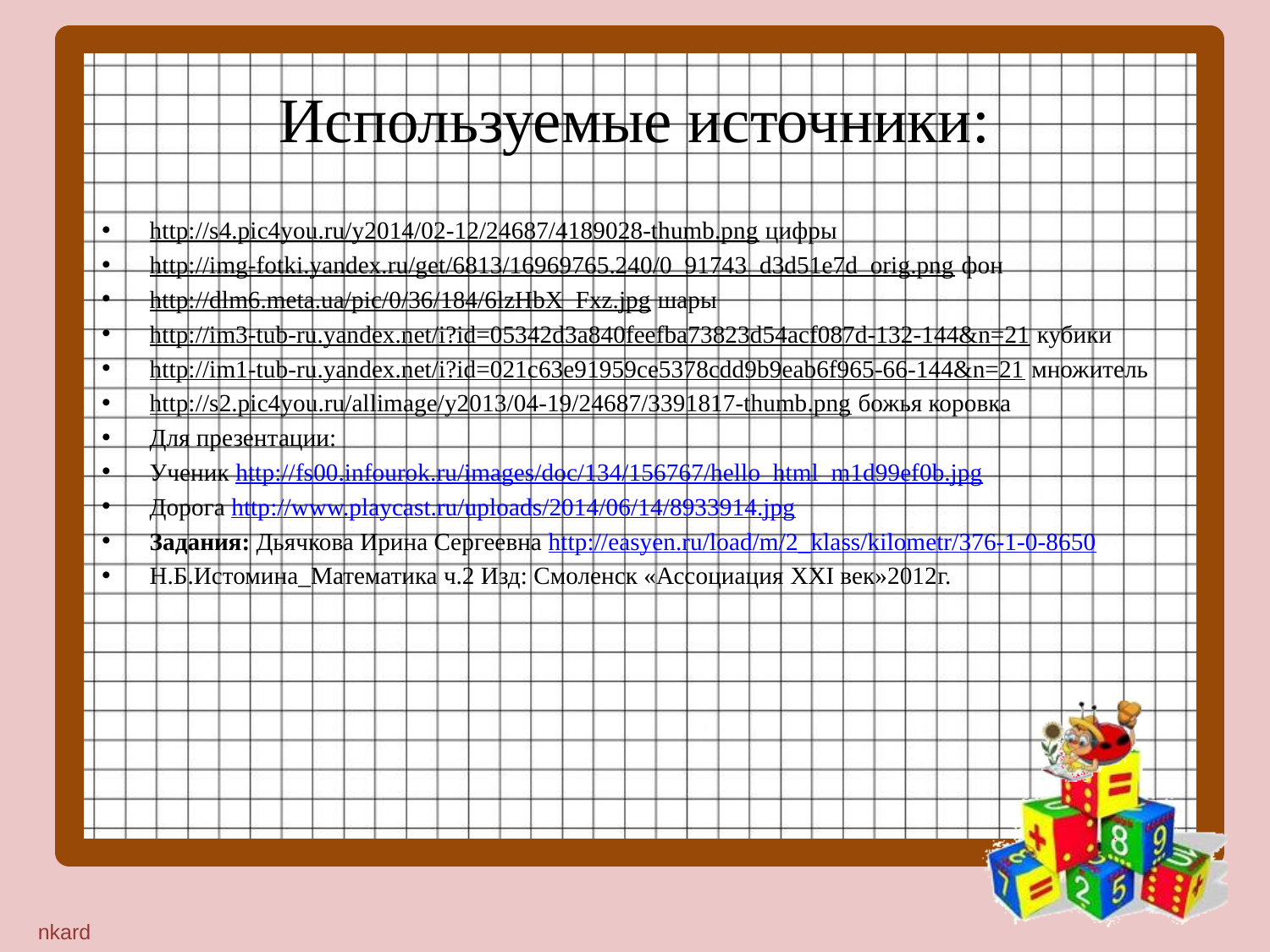

# Используемые источники:
http://s4.pic4you.ru/y2014/02-12/24687/4189028-thumb.png цифры
http://img-fotki.yandex.ru/get/6813/16969765.240/0_91743_d3d51e7d_orig.png фон
http://dlm6.meta.ua/pic/0/36/184/6lzHbX_Fxz.jpg шары
http://im3-tub-ru.yandex.net/i?id=05342d3a840feefba73823d54acf087d-132-144&n=21 кубики
http://im1-tub-ru.yandex.net/i?id=021c63e91959ce5378cdd9b9eab6f965-66-144&n=21 множитель
http://s2.pic4you.ru/allimage/y2013/04-19/24687/3391817-thumb.png божья коровка
Для презентации:
Ученик http://fs00.infourok.ru/images/doc/134/156767/hello_html_m1d99ef0b.jpg
Дорога http://www.playcast.ru/uploads/2014/06/14/8933914.jpg
Задания: Дьячкова Ирина Сергеевна http://easyen.ru/load/m/2_klass/kilometr/376-1-0-8650
Н.Б.Истомина_Математика ч.2 Изд: Смоленск «Ассоциация XXI век»2012г.